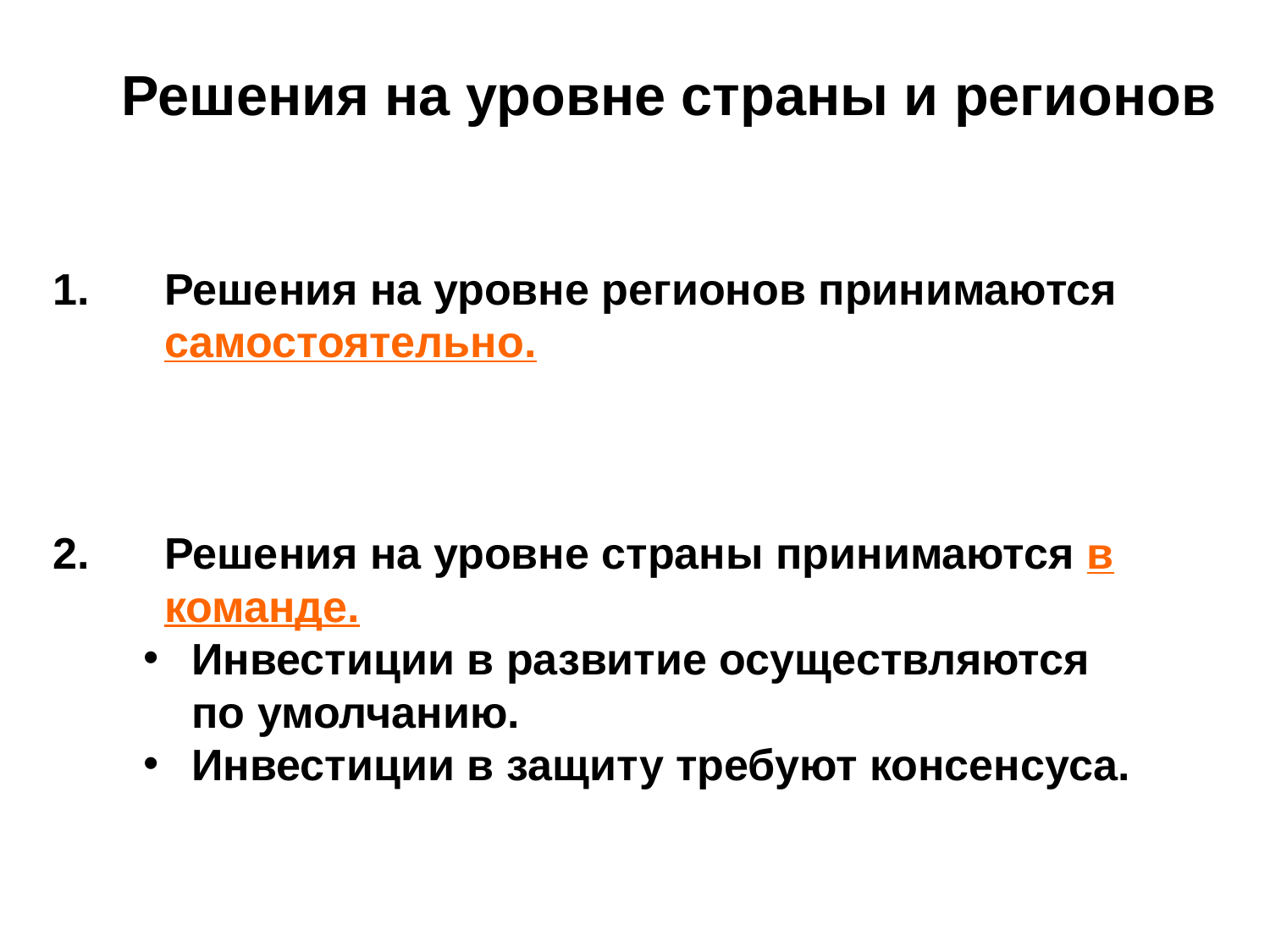

Решения на уровне страны и регионов
Решения на уровне регионов принимаются самостоятельно.

Решения на уровне страны принимаются в команде.
Инвестиции в развитие осуществляются по умолчанию.
Инвестиции в защиту требуют консенсуса.